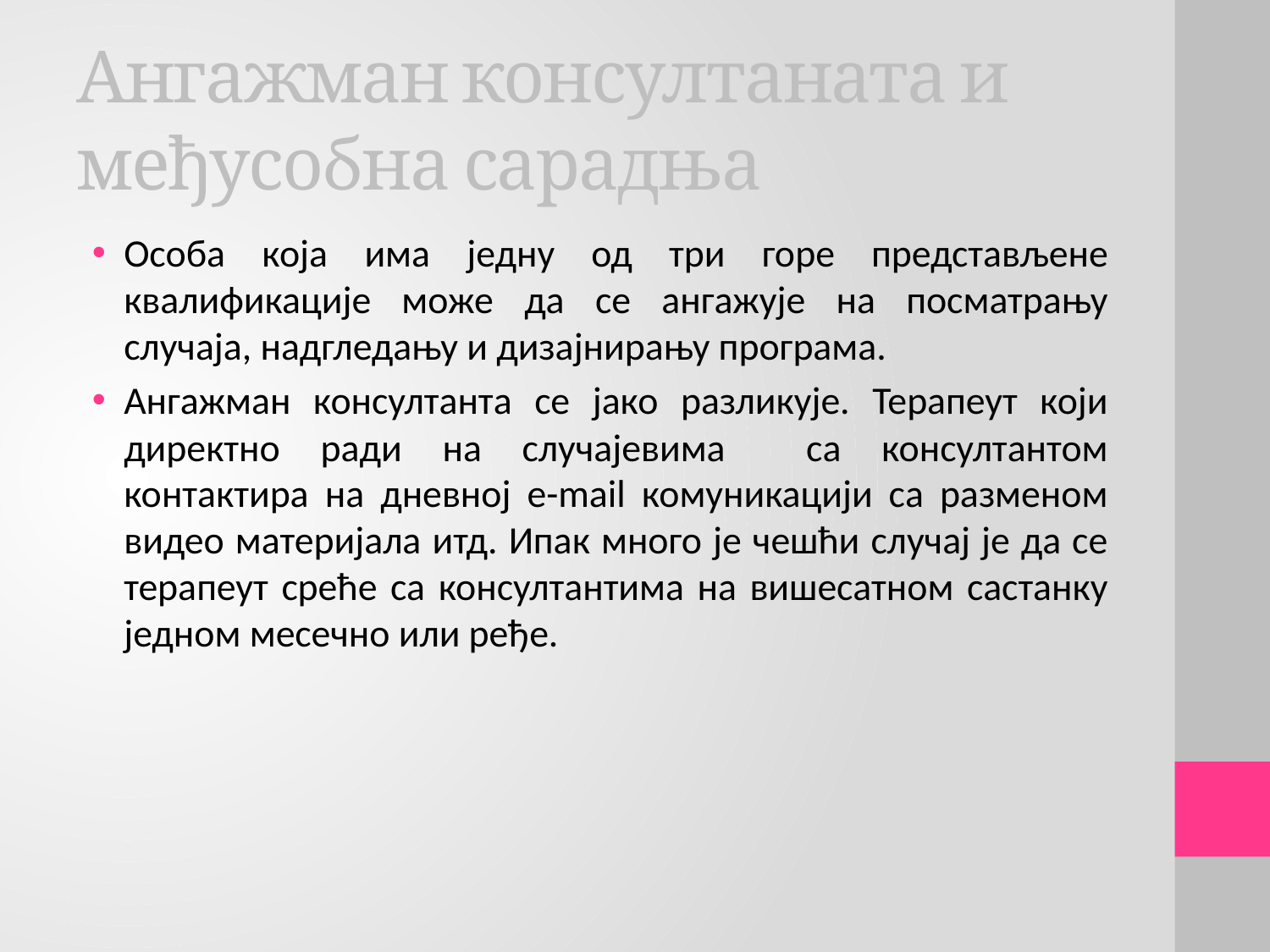

# Ангажман консултаната и међусобна сарадња
Особа која има једну од три горе представљене квалификације може да се ангажује на посматрању случаја, надгледању и дизајнирању програма.
Ангажман консултанта се јако разликује. Терапеут који директно ради на случајевима  са консултантом контактира на дневној е-mail комуникацији са разменом видео материјала итд. Ипак много је чешћи случај је да се терапеут среће са консултантима на вишесатном састанку једном месечно или ређе.